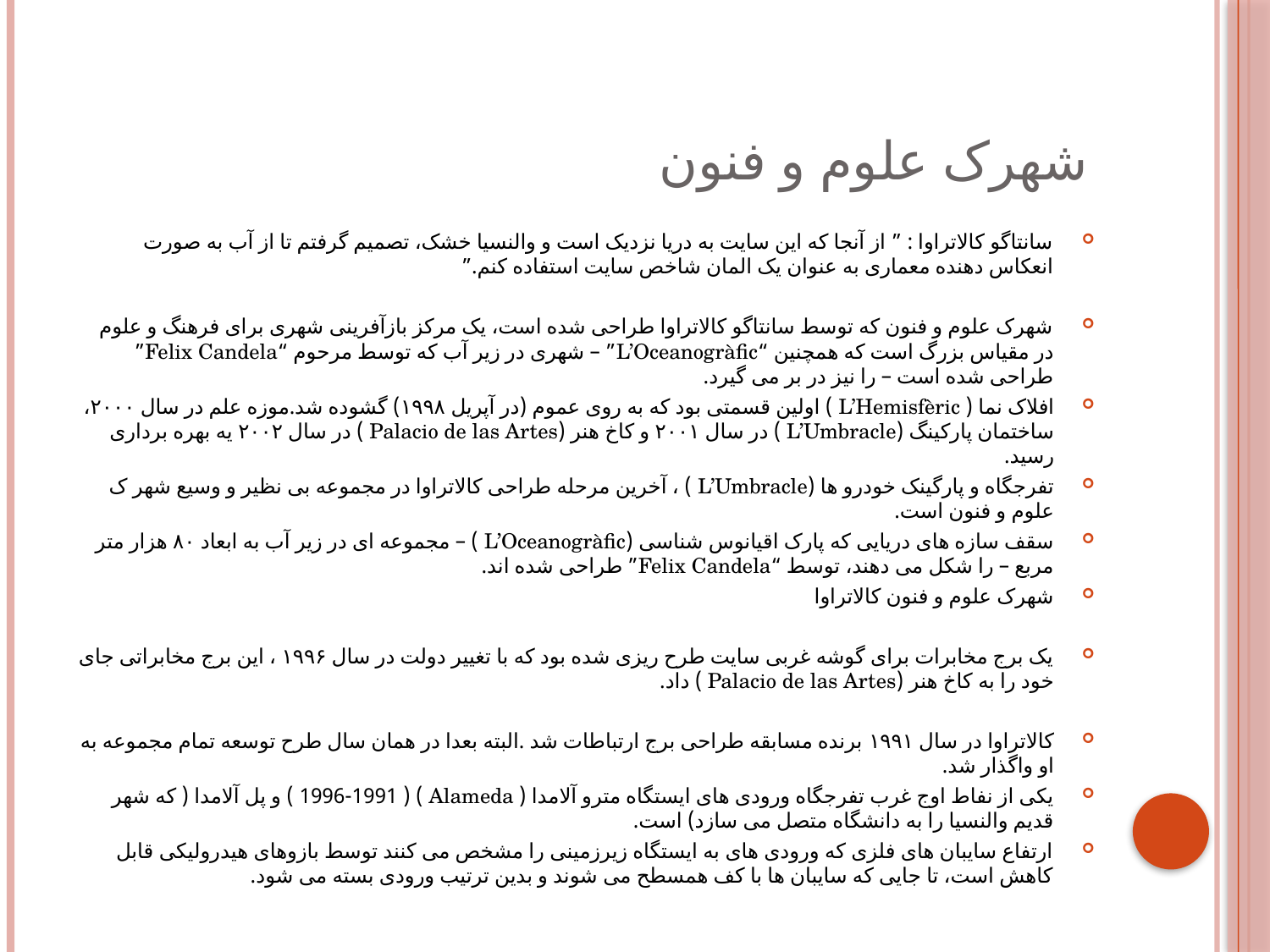

# شهرک علوم و فنون
سانتاگو کالاتراوا : ” از آنجا که این سایت به دریا نزدیک است و والنسیا خشک، تصمیم گرفتم تا از آب به صورت انعکاس دهنده معماری به عنوان یک المان شاخص سایت استفاده کنم.”

شهرک علوم و فنون که توسط سانتاگو کالاتراوا طراحی شده است، یک مرکز بازآفرینی شهری برای فرهنگ و علوم در مقیاس بزرگ است که همچنین “L’Oceanogràfic” – شهری در زیر آب که توسط مرحوم “Felix Candela” طراحی شده است – را نیز در بر می گیرد.
افلاک نما ( L’Hemisfèric ) اولین قسمتی بود که به روی عموم (در آپریل ۱۹۹۸) گشوده شد.موزه علم در سال ۲۰۰۰، ساختمان پارکینگ (L’Umbracle ) در سال ۲۰۰۱ و کاخ هنر (Palacio de las Artes ) در سال ۲۰۰۲ یه بهره برداری رسید.
تفرجگاه و پارگینک خودرو ها (L’Umbracle ) ، آخرین مرحله طراحی کالاتراوا در مجموعه بی نظیر و وسیع شهر ک علوم و فنون است.
سقف سازه های دریایی که پارک اقیانوس شناسی (L’Oceanogràfic ) – مجموعه ای در زیر آب به ابعاد ۸۰ هزار متر مربع – را شکل می دهند، توسط “Felix Candela” طراحی شده اند.
شهرک علوم و فنون کالاتراوا

یک برج مخابرات برای گوشه غربی سایت طرح ریزی شده بود که با تغییر دولت در سال ۱۹۹۶ ، این برج مخابراتی جای خود را به کاخ هنر (Palacio de las Artes ) داد.

کالاتراوا در سال ۱۹۹۱ برنده مسابقه طراحی برج ارتباطات شد .البته بعدا در همان سال طرح توسعه تمام مجموعه به او واگذار شد.
یکی از نفاط اوج غرب تفرجگاه ورودی های ایستگاه مترو آلامدا ( Alameda ) ( 1996-1991 ) و پل آلامدا ( که شهر قدیم والنسیا را به دانشگاه متصل می سازد) است.
ارتفاع سایبان های فلزی که ورودی های به ایستگاه زیرزمینی را مشخص می کنند توسط بازوهای هیدرولیکی قابل کاهش است، تا جایی که سایبان ها با کف همسطح می شوند و بدین ترتیب ورودی بسته می شود.